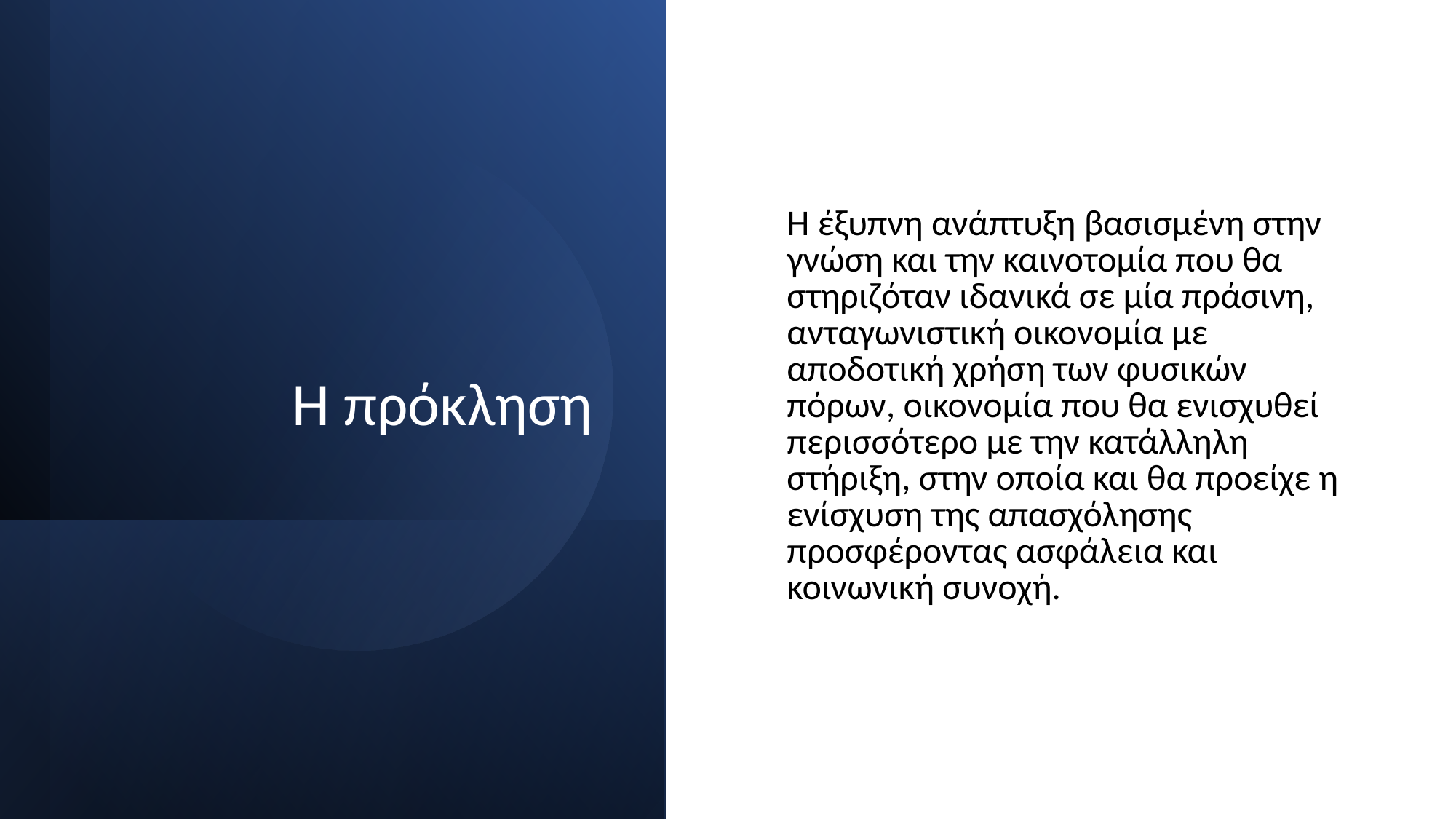

Η έξυπνη ανάπτυξη βασισμένη στην γνώση και την καινοτομία που θα στηριζόταν ιδανικά σε μία πράσινη, ανταγωνιστική οικονομία με αποδοτική χρήση των φυσικών πόρων, οικονομία που θα ενισχυθεί περισσότερο με την κατάλληλη στήριξη, στην οποία και θα προείχε η ενίσχυση της απασχόλησης προσφέροντας ασφάλεια και κοινωνική συνοχή.

Η πρόκληση